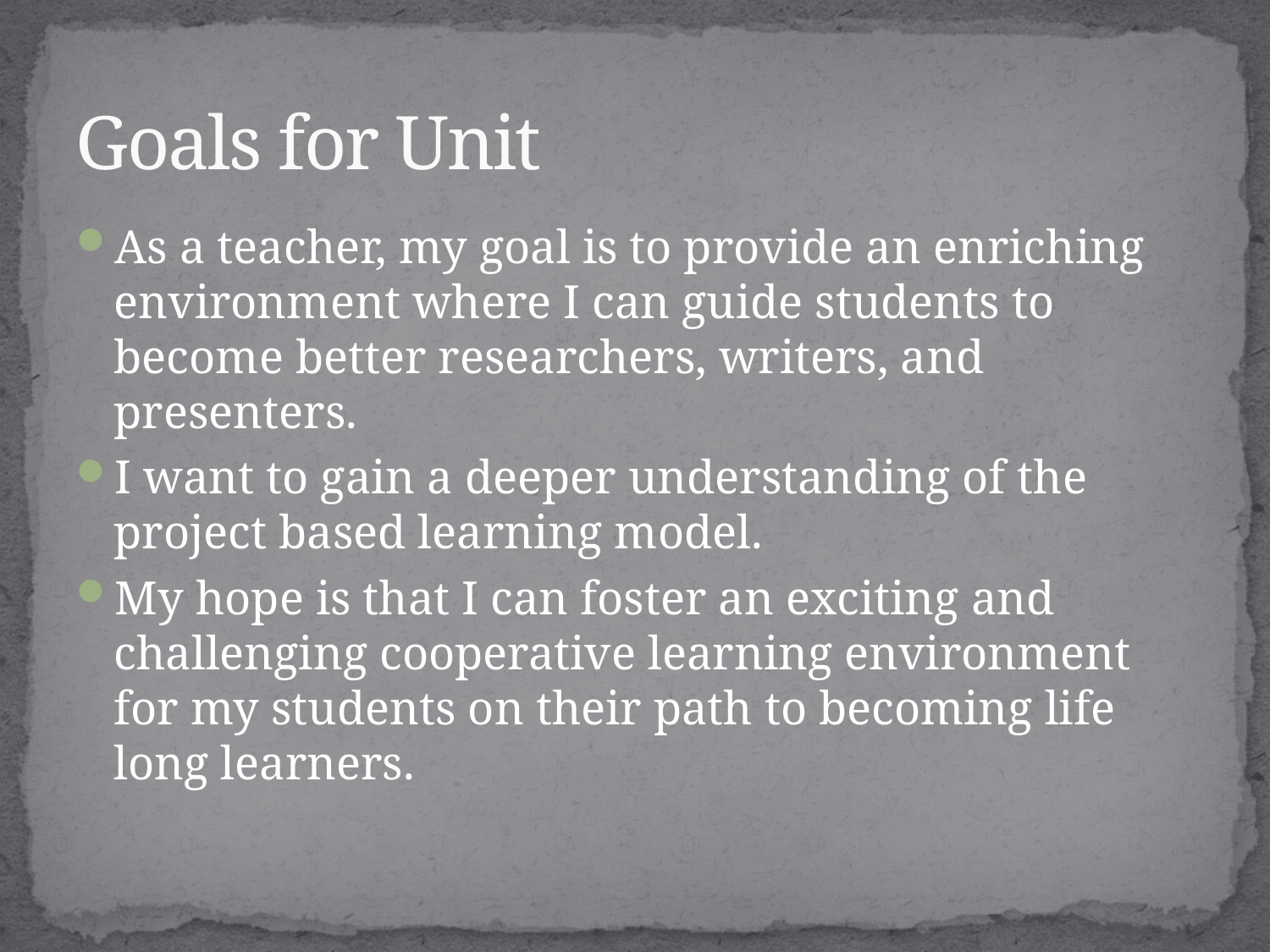

# Goals for Unit
As a teacher, my goal is to provide an enriching environment where I can guide students to become better researchers, writers, and presenters.
I want to gain a deeper understanding of the project based learning model.
My hope is that I can foster an exciting and challenging cooperative learning environment for my students on their path to becoming life long learners.